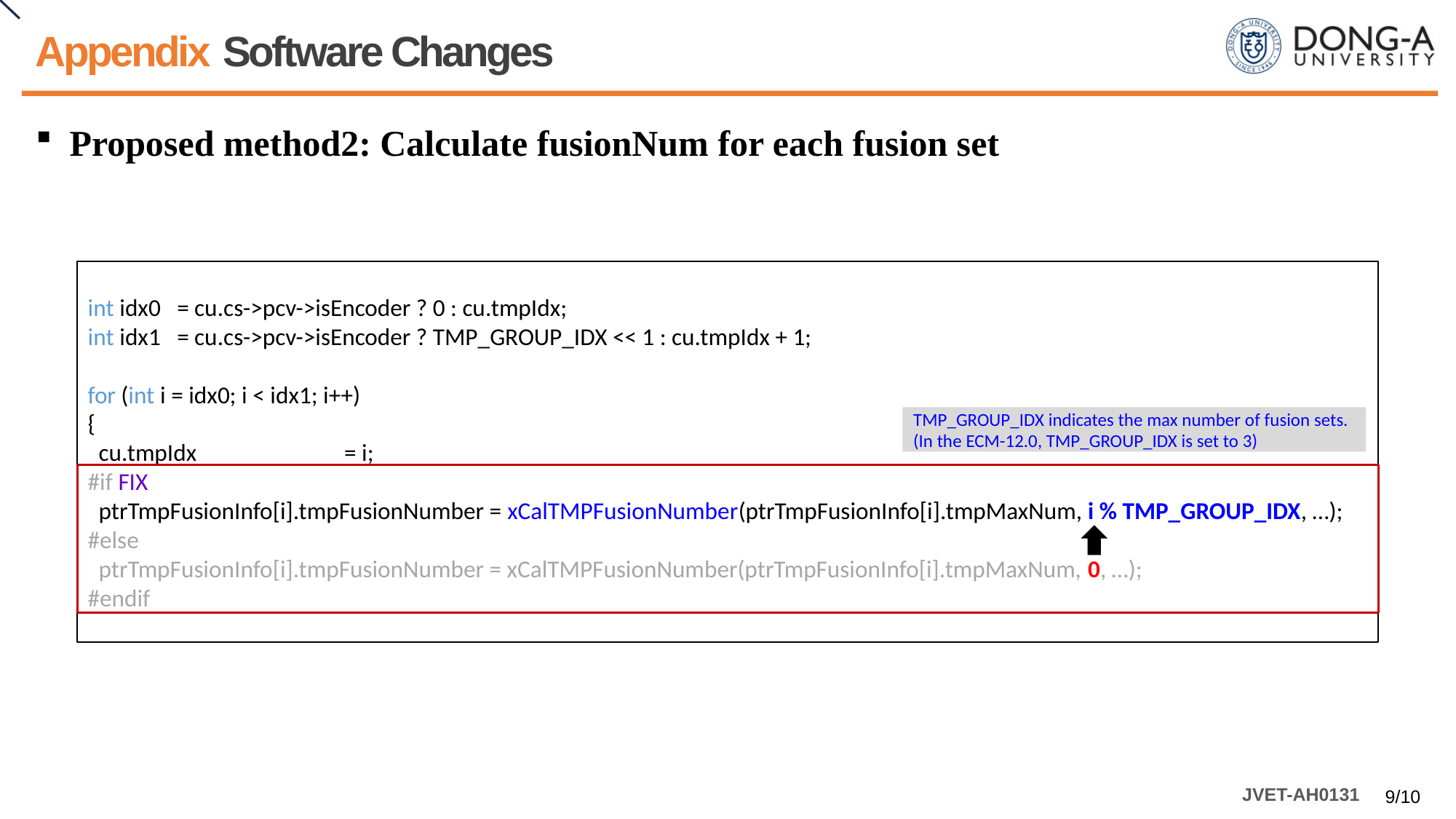

# Appendix Software Changes
Proposed method2: Calculate fusionNum for each fusion set
int idx0   = cu.cs->pcv->isEncoder ? 0 : cu.tmpIdx;
int idx1   = cu.cs->pcv->isEncoder ? TMP_GROUP_IDX << 1 : cu.tmpIdx + 1;
for (int i = idx0; i < idx1; i++)
{
  cu.tmpIdx                           = i;
#if FIX
  ptrTmpFusionInfo[i].tmpFusionNumber = xCalTMPFusionNumber(ptrTmpFusionInfo[i].tmpMaxNum, i % TMP_GROUP_IDX, …);
#else
  ptrTmpFusionInfo[i].tmpFusionNumber = xCalTMPFusionNumber(ptrTmpFusionInfo[i].tmpMaxNum, 0, …);
#endif
TMP_GROUP_IDX indicates the max number of fusion sets.
(In the ECM-12.0, TMP_GROUP_IDX is set to 3)